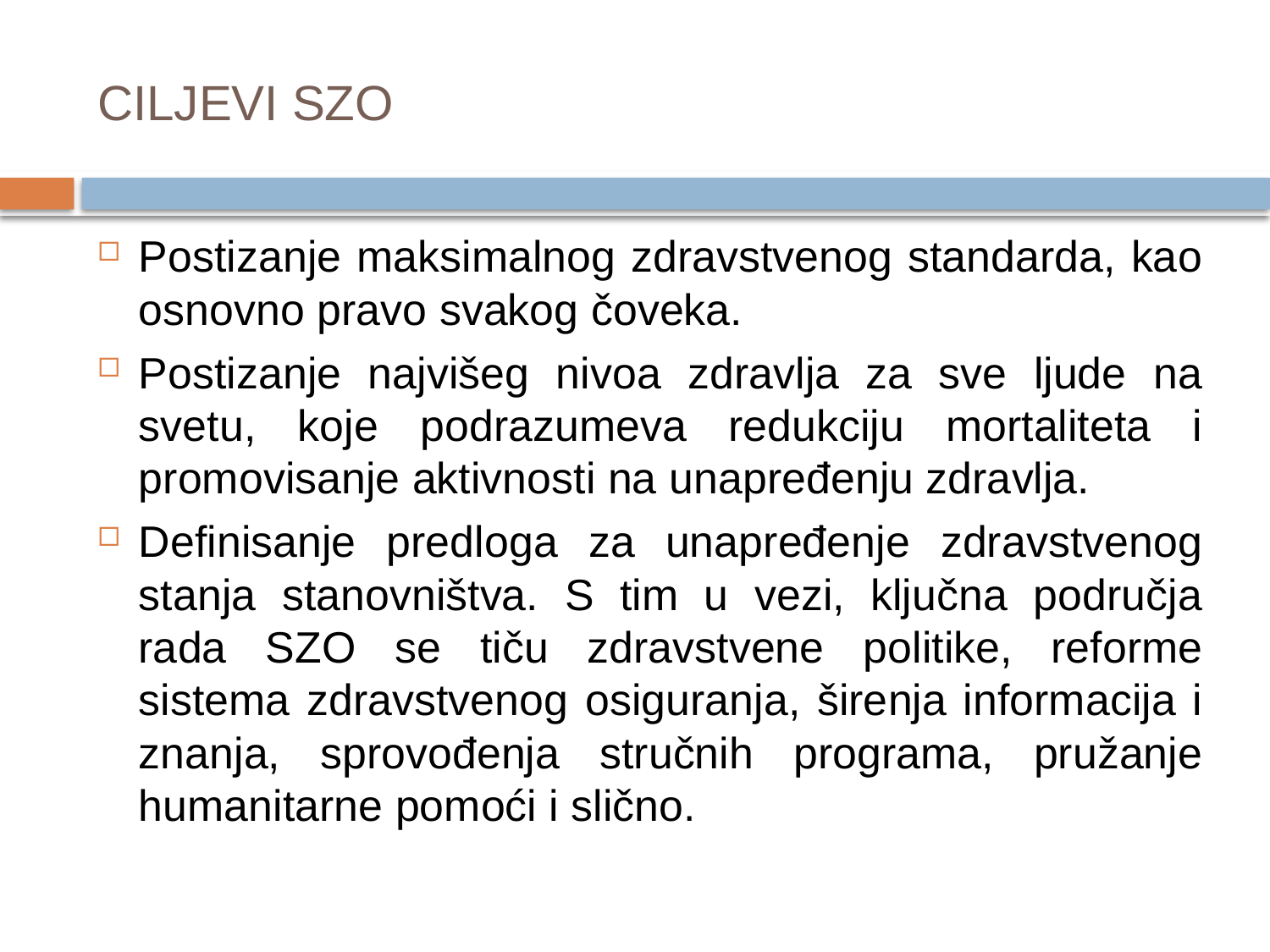

# CILJEVI SZO
Postizanje maksimalnog zdravstvenog standarda, kao osnovno pravo svakog čoveka.
Postizanje najvišeg nivoa zdravlja za sve ljude na svetu, koje podrazumeva redukciju mortaliteta i promovisanje aktivnosti na unapređenju zdravlja.
Definisanje predloga za unapređenje zdravstvenog stanja stanovništva. S tim u vezi, ključna područja rada SZO se tiču zdravstvene politike, reforme sistema zdravstvenog osiguranja, širenja informacija i znanja, sprovođenja stručnih programa, pružanje humanitarne pomoći i slično.